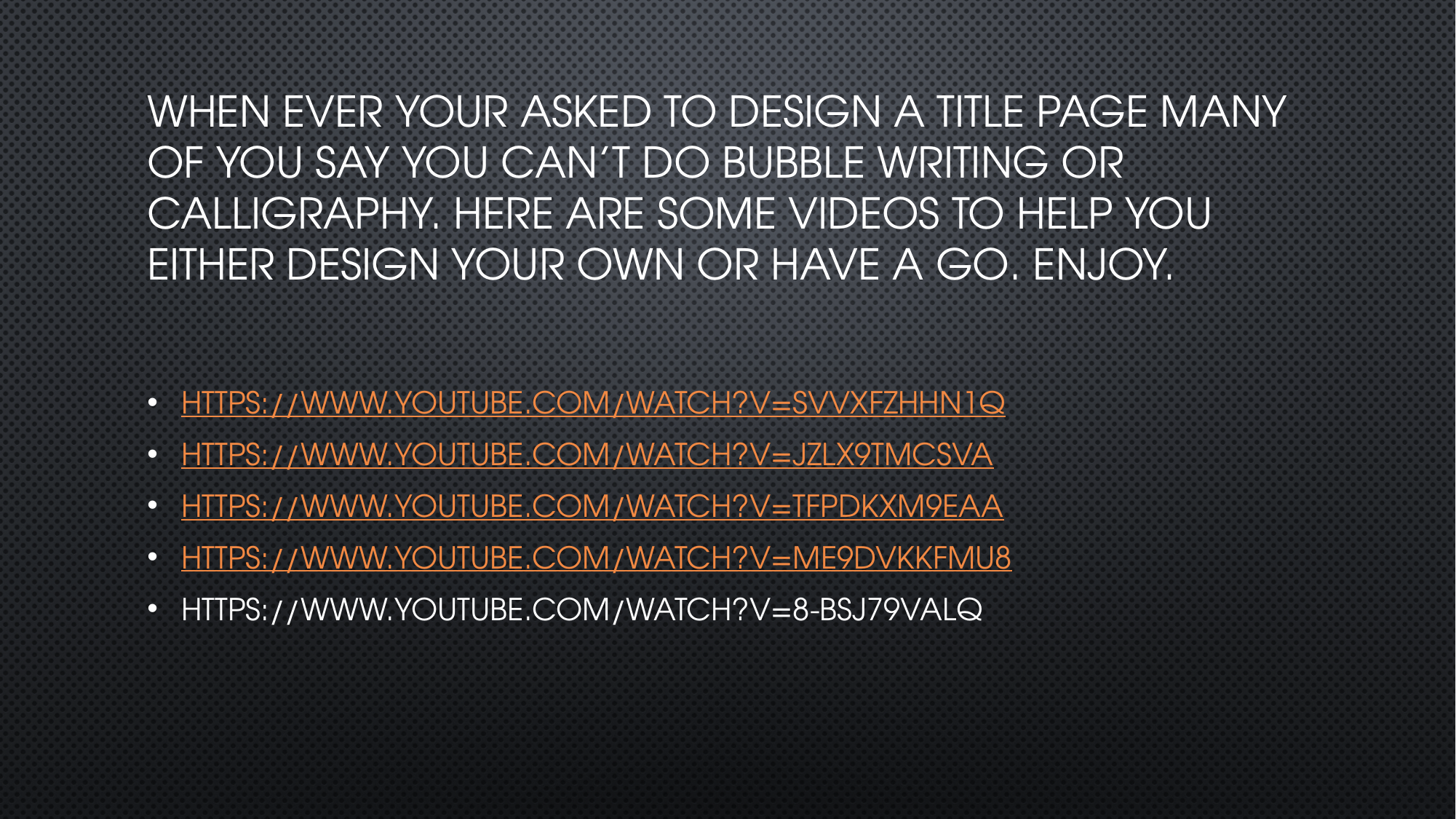

# When ever your asked to design a title page many of you say you can’t do bubble writing or calligraphy. Here are some videos to help you either design your own or have a go. Enjoy.
https://www.youtube.com/watch?v=sVVxFzHHn1Q
https://www.youtube.com/watch?v=Jzlx9TMCsVA
https://www.youtube.com/watch?v=tfpdKXM9eaA
https://www.youtube.com/watch?v=mE9DvKKfmU8
https://www.youtube.com/watch?v=8-BSj79vaLQ